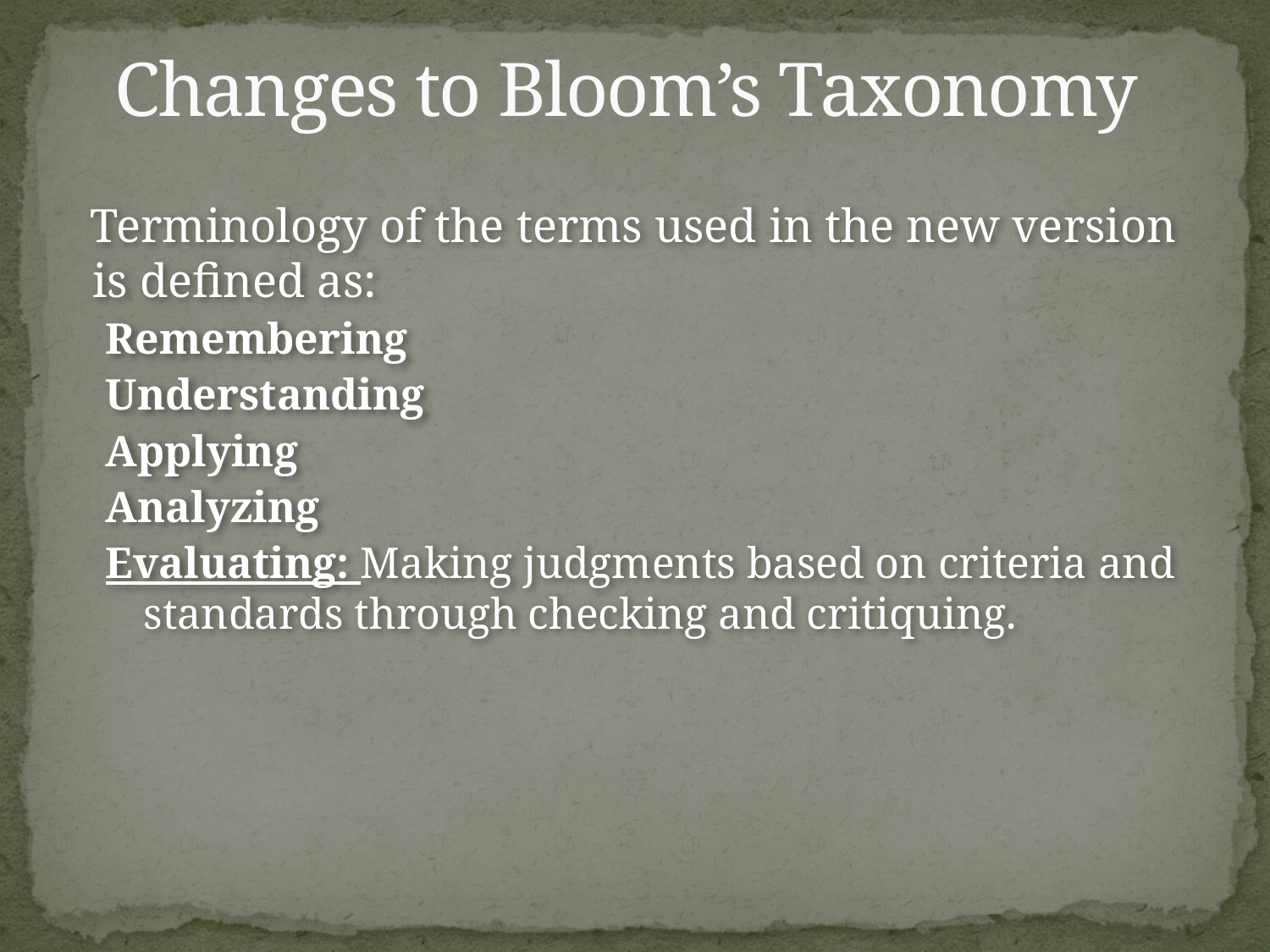

# Changes to Bloom’s Taxonomy
   Terminology of the terms used in the new version is defined as:
Remembering
Understanding
Applying
Analyzing
Evaluating: Making judgments based on criteria and standards through checking and critiquing.